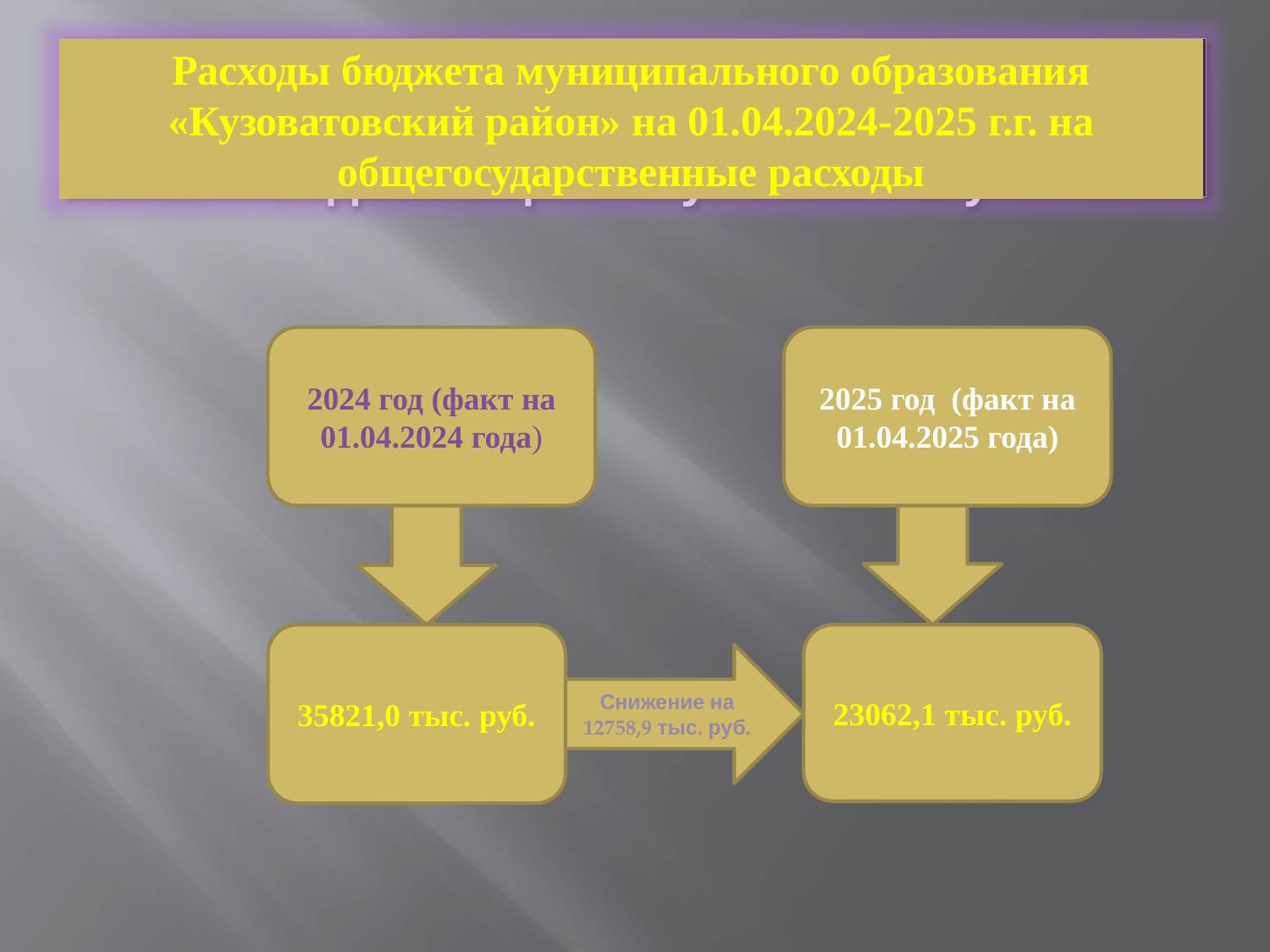

# Расходы бюджета муниципального образования «Кузоватовский район» на 2014 год на социальную политику
Расходы бюджета муниципального образования «Кузоватовский район» на 01.04.2024-2025 г.г. на общегосударственные расходы
2024 год (факт на 01.04.2024 года)
2025 год  (факт на 01.04.2025 года)

35821,0 тыс. руб.
23062,1 тыс. руб.
Снижение на 12758,9 тыс. руб.